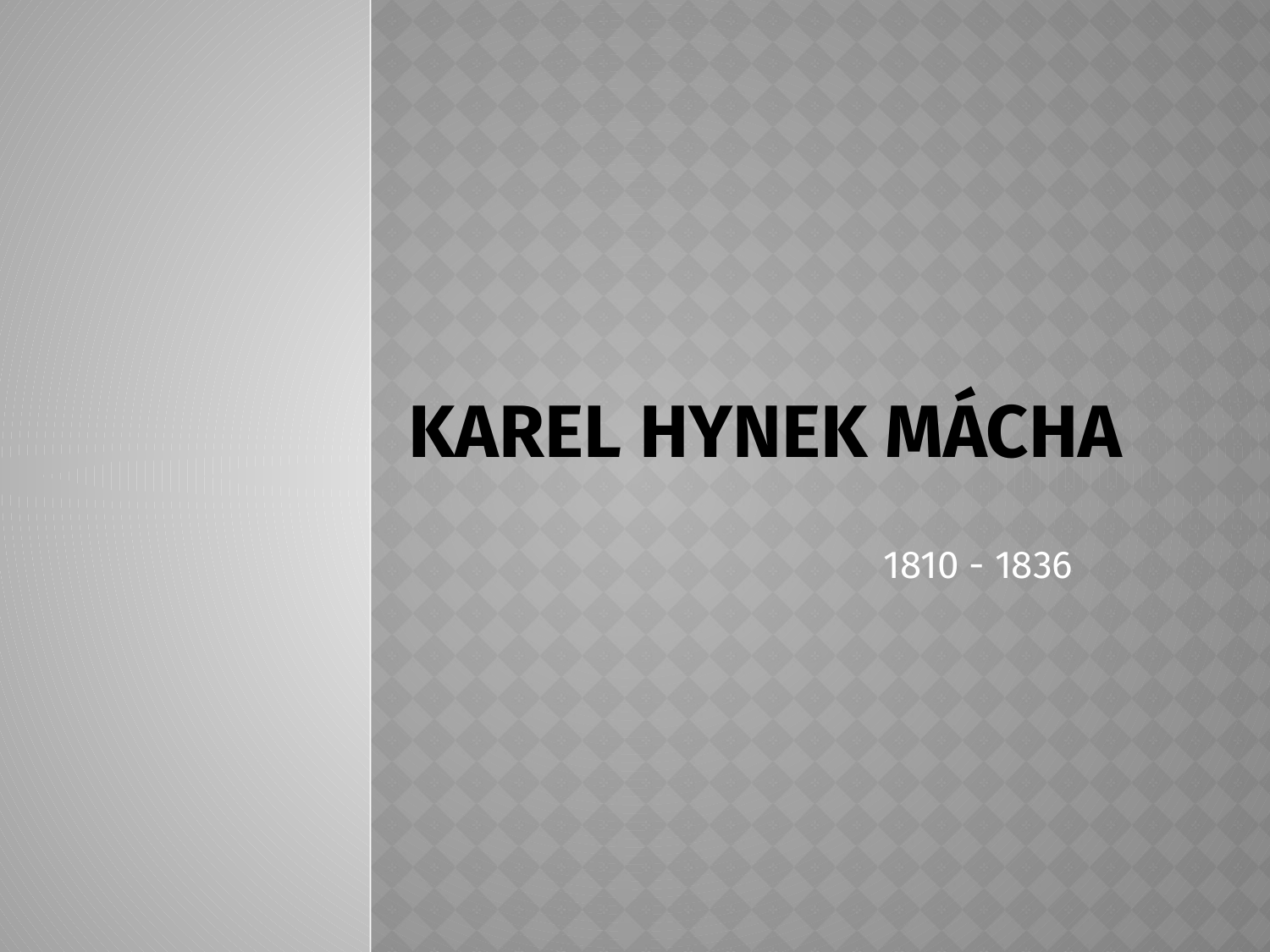

# Karel Hynek Mácha
1810 - 1836